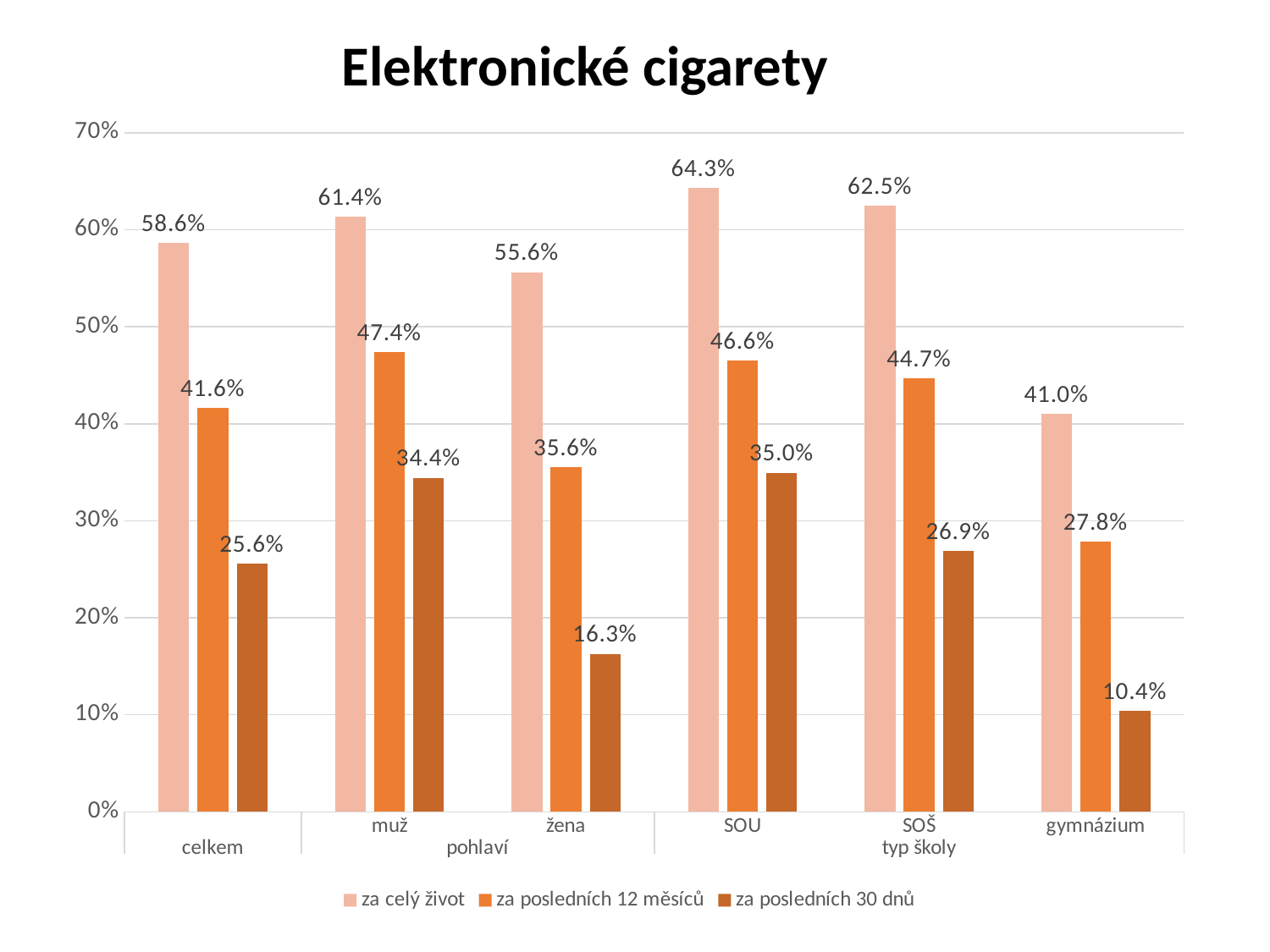

Elektronické cigarety

### Chart

| Category | za celý život | za posledních 12 měsíců | za posledních 30 dnů |
|---|---|---|---|
|  | 0.5864363546939316 | 0.4164289576120042 | 0.2558622732145072 |
| muž | 0.6138721809772919 | 0.4741014391811882 | 0.3444330391432982 |
| žena | 0.5563294212515454 | 0.3555698559050397 | 0.1628495075851121 |
| SOU | 0.6430800277271668 | 0.4655371384200774 | 0.3496456036714514 |
| SOŠ | 0.6247611090803084 | 0.44706051544796027 | 0.2686634499534947 |
| gymnázium | 0.4101895862687137 | 0.2784692365487535 | 0.10373367721605223 |